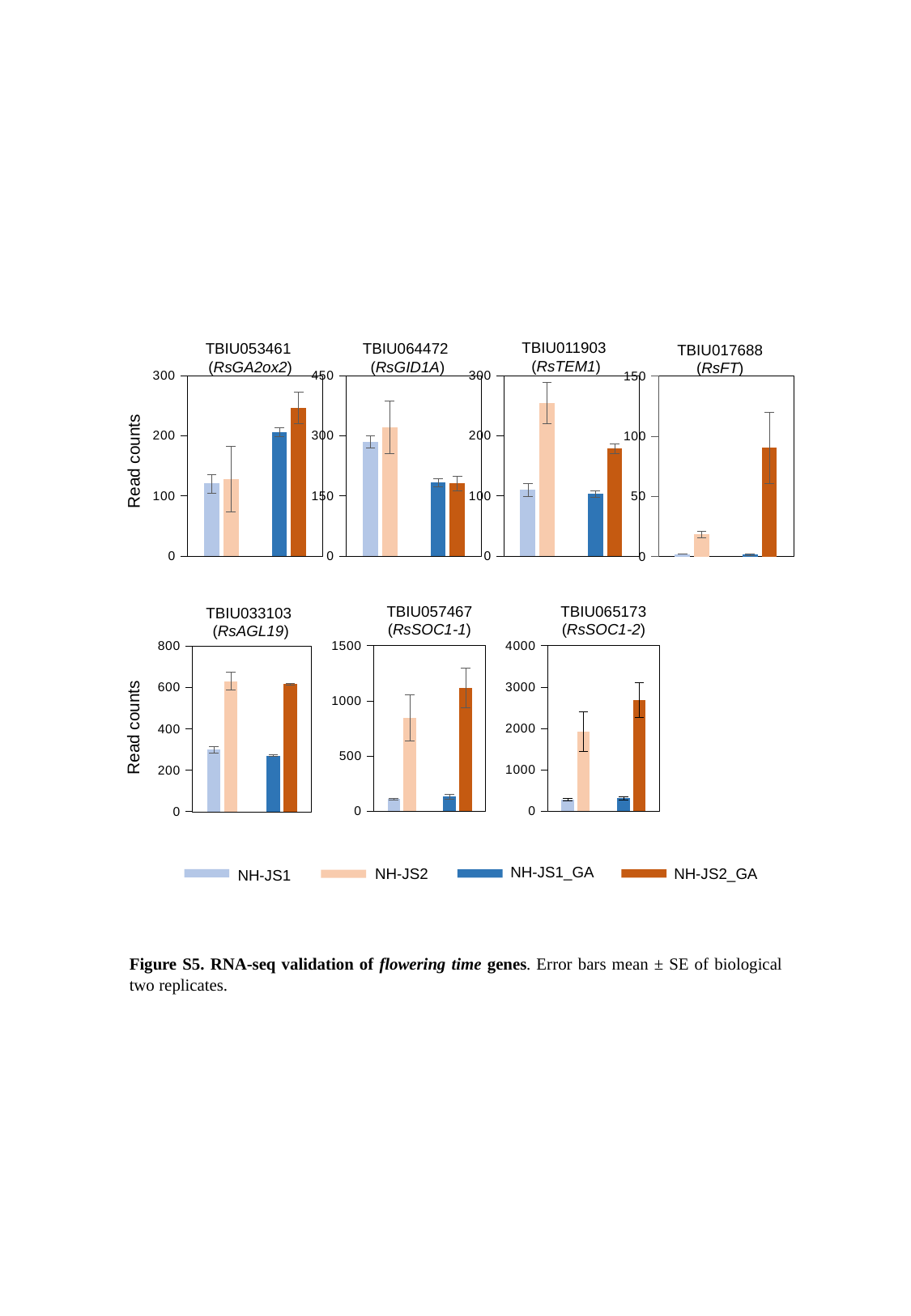

TBIU011903
(RsTEM1)
TBIU053461
(RsGA2ox2)
TBIU064472
(RsGID1A)
TBIU017688 (RsFT)

### Chart

| Category | NH-JS1 | NH-JS2 |
|---|---|---|

### Chart

| Category | NH-JS1 | NH-JS2 |
|---|---|---|

### Chart

| Category | NH-JS1 | NH-JS2 |
|---|---|---|

### Chart

| Category | NH-JS1 | NH-JS2 |
|---|---|---|
Read counts
TBIU057467 (RsSOC1-1)

### Chart

| Category | NH-JS1 | NH-JS2 |
|---|---|---|
TBIU065173 (RsSOC1-2)

### Chart

| Category | NH-JS1 | NH-JS2 |
|---|---|---|
TBIU033103
(RsAGL19)

### Chart

| Category | NH-JS1 | NH-JS2 |
|---|---|---|
Read counts
NH-JS1_GA
NH-JS2
NH-JS2_GA
NH-JS1

Figure S5. RNA-seq validation of flowering time genes. Error bars mean ± SE of biological two replicates.